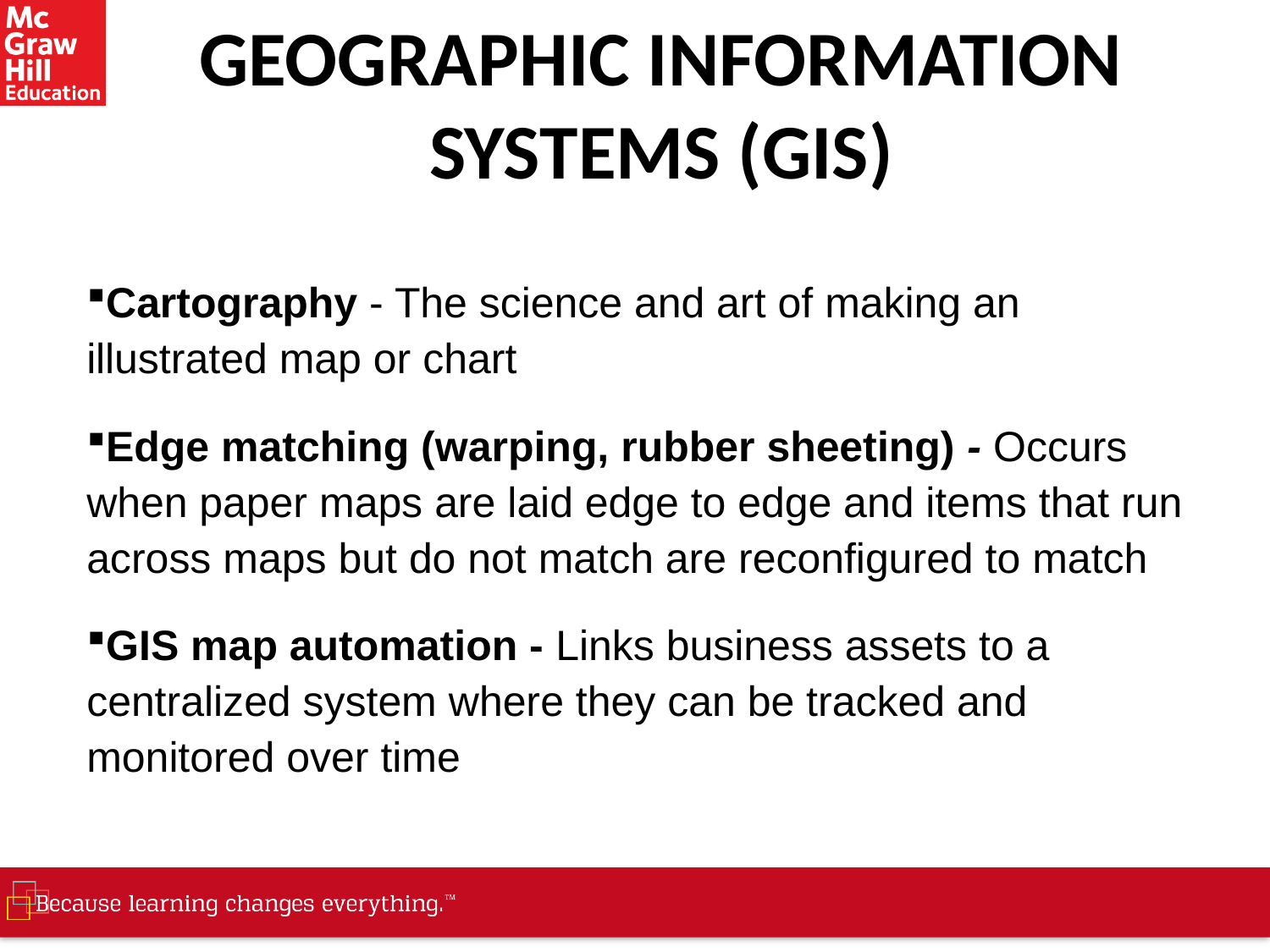

# GEOGRAPHIC INFORMATION SYSTEMS (GIS)
Cartography - The science and art of making an illustrated map or chart
Edge matching (warping, rubber sheeting) - Occurs when paper maps are laid edge to edge and items that run across maps but do not match are reconfigured to match
GIS map automation - Links business assets to a centralized system where they can be tracked and monitored over time